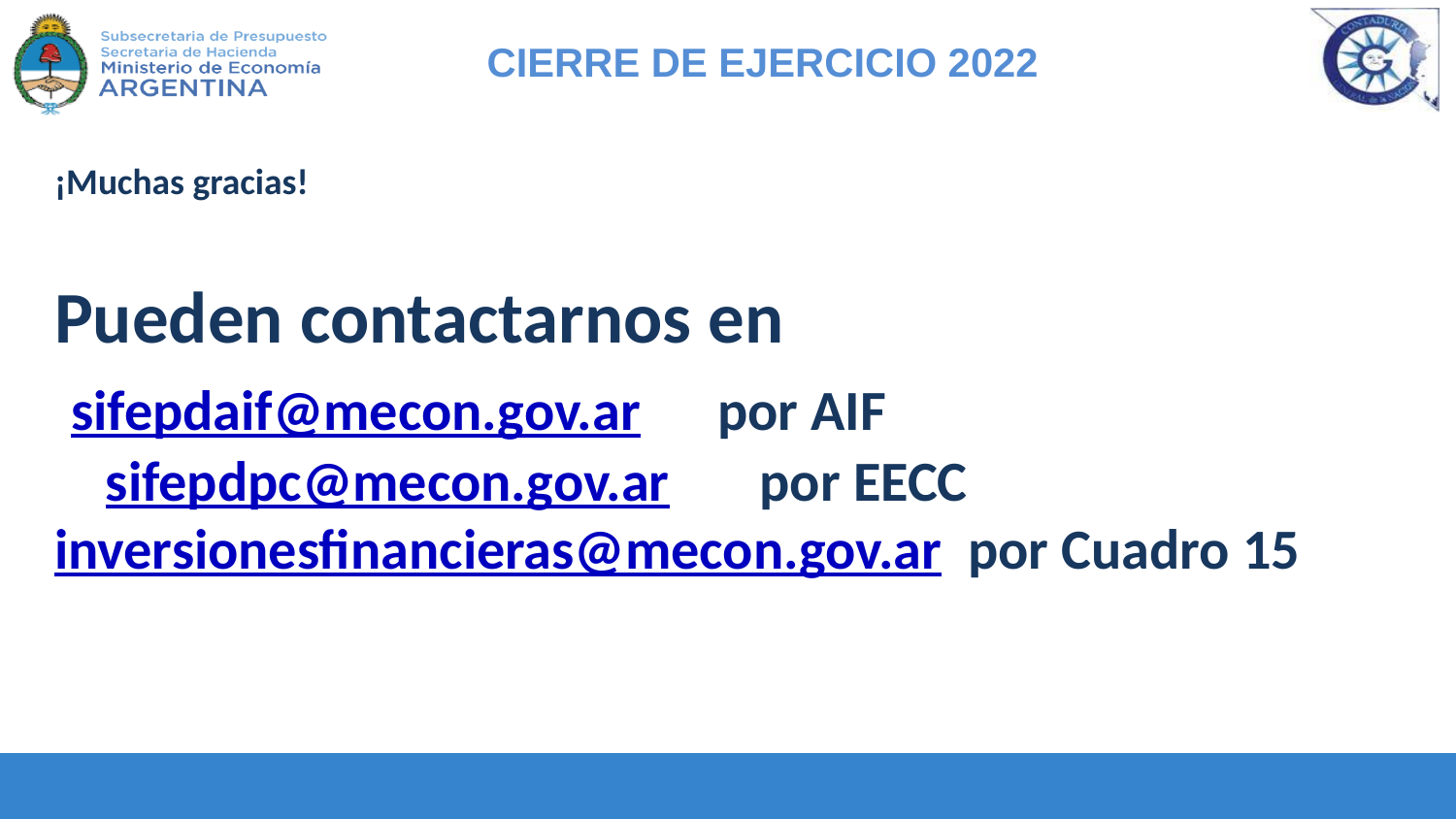

¡Muchas gracias!
Pueden contactarnos en
 sifepdaif@mecon.gov.ar      por AIF
    sifepdpc@mecon.gov.ar       por EECC
inversionesfinancieras@mecon.gov.ar  por Cuadro 15